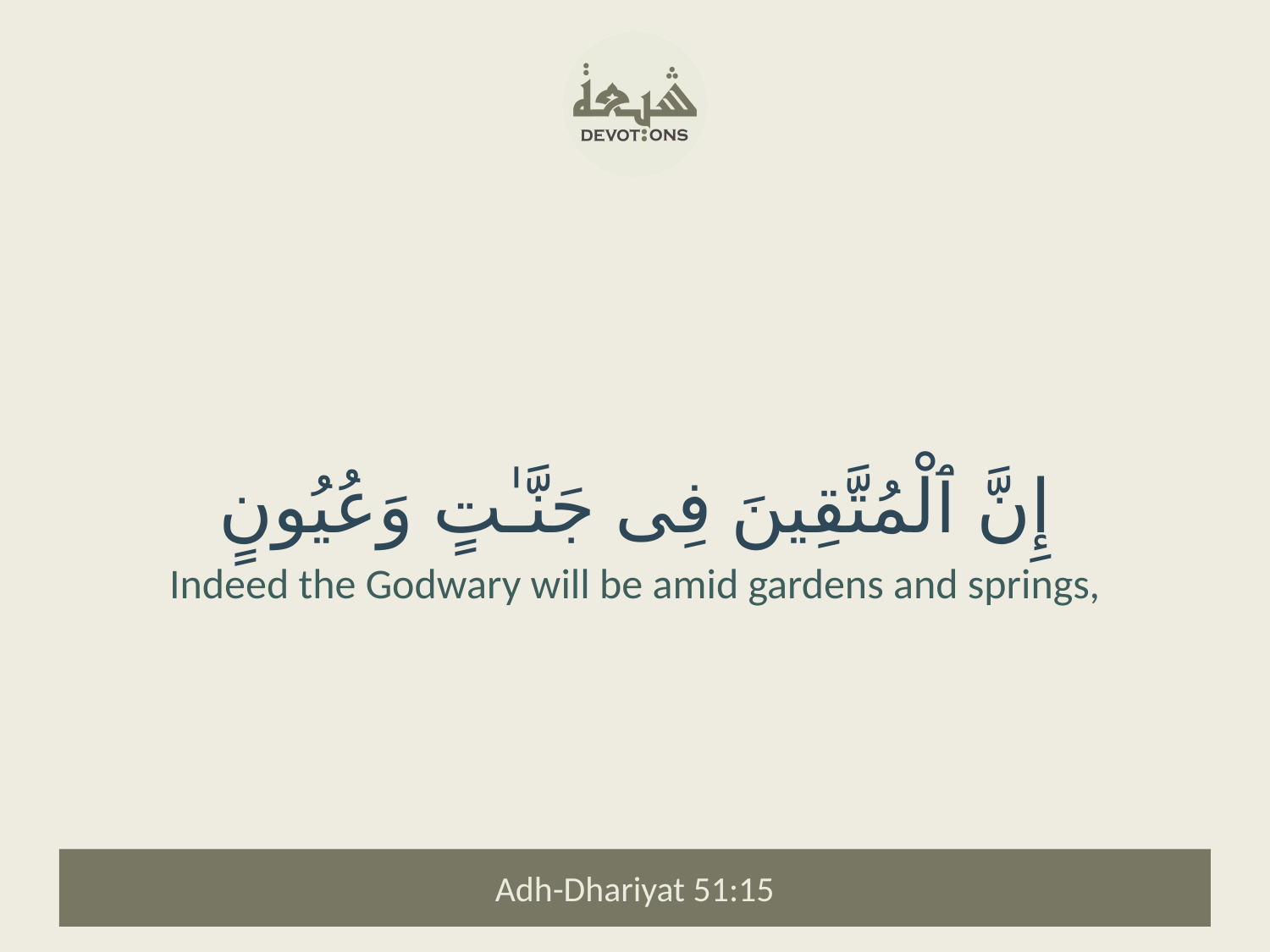

إِنَّ ٱلْمُتَّقِينَ فِى جَنَّـٰتٍ وَعُيُونٍ
Indeed the Godwary will be amid gardens and springs,
Adh-Dhariyat 51:15